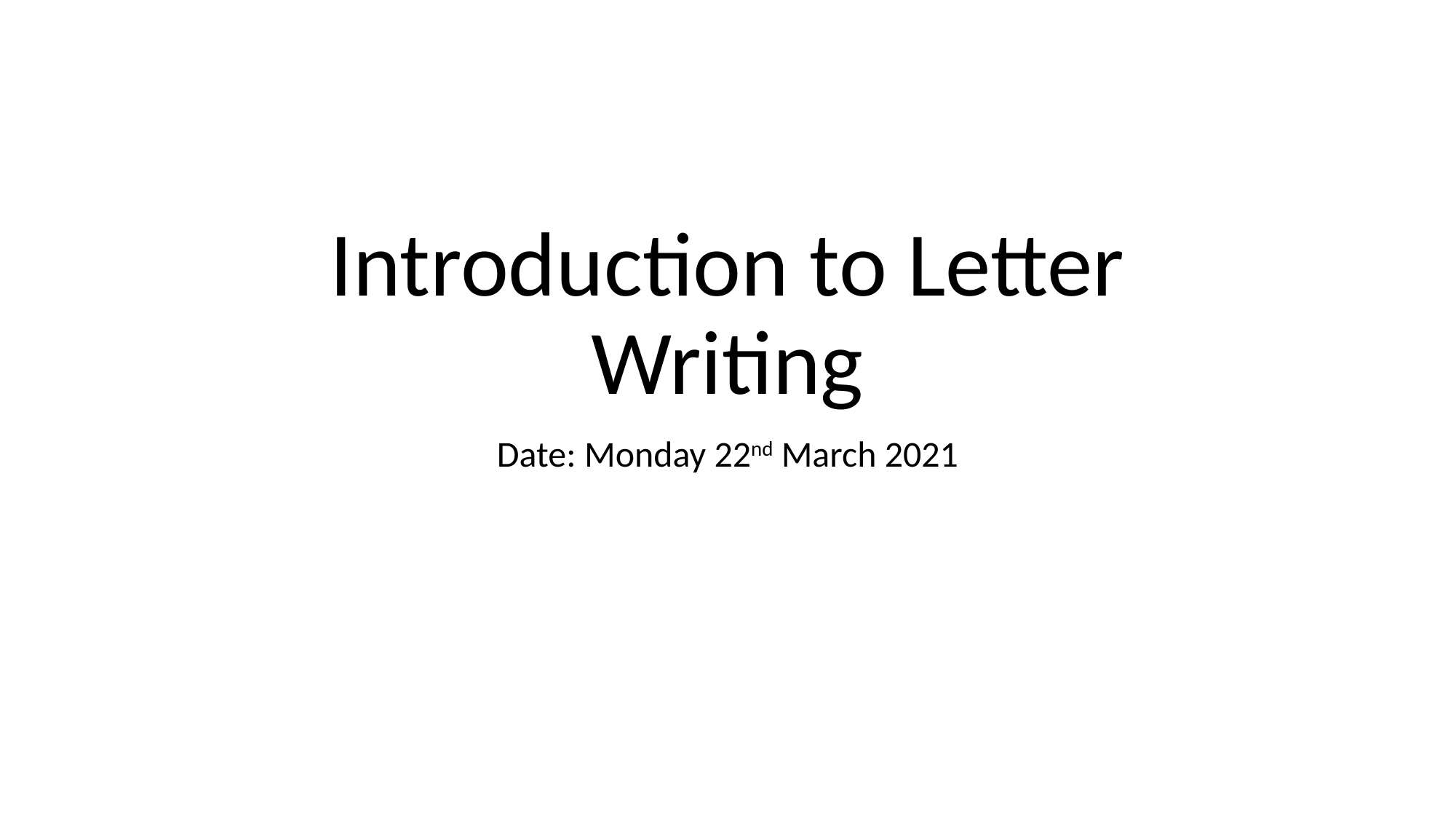

# Introduction to Letter Writing
Date: Monday 22nd March 2021